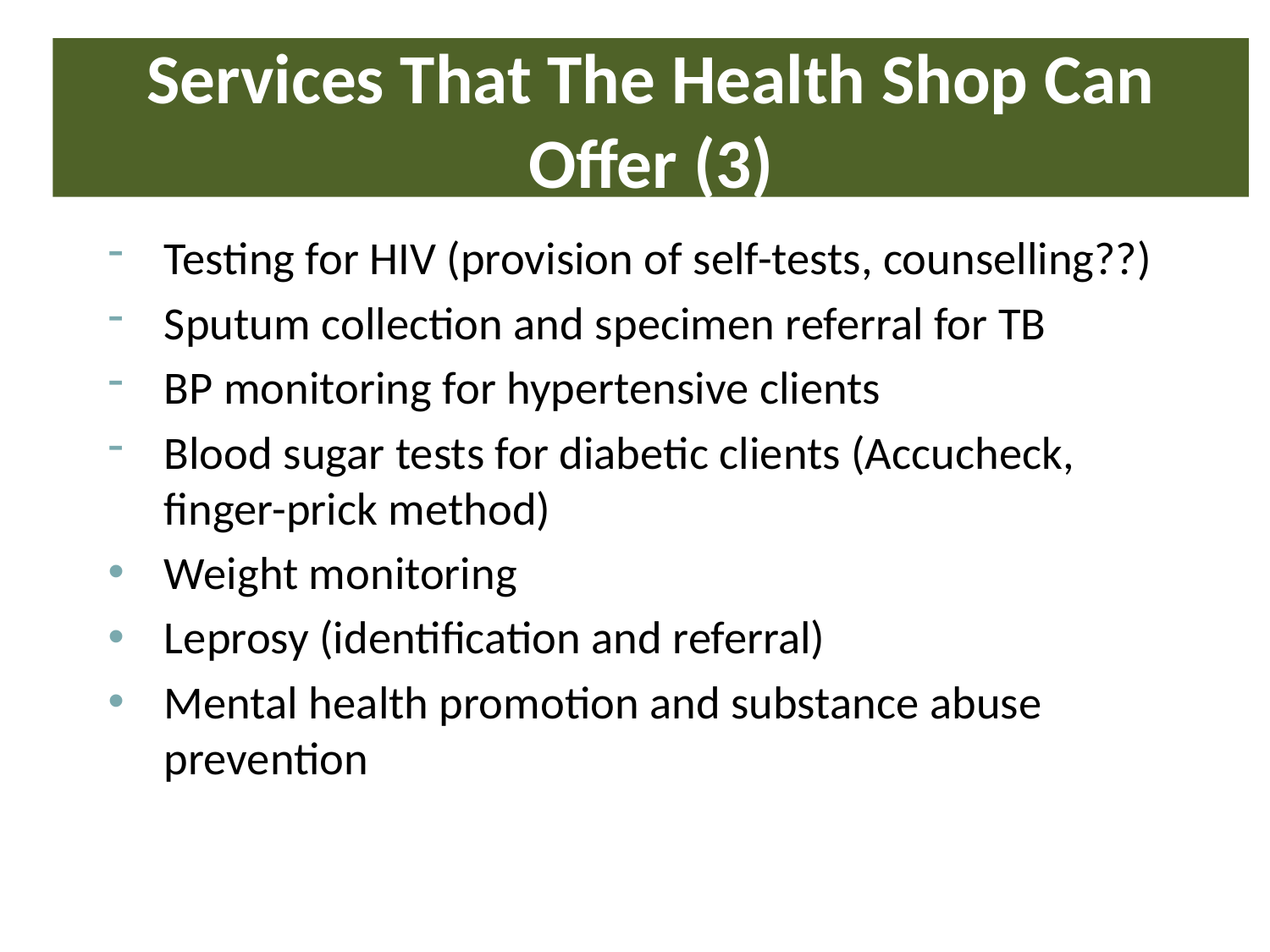

# Services That The Health Shop Can Offer (3)
Testing for HIV (provision of self-tests, counselling??)
Sputum collection and specimen referral for TB
BP monitoring for hypertensive clients
Blood sugar tests for diabetic clients (Accucheck, finger-prick method)
Weight monitoring
Leprosy (identification and referral)
Mental health promotion and substance abuse prevention